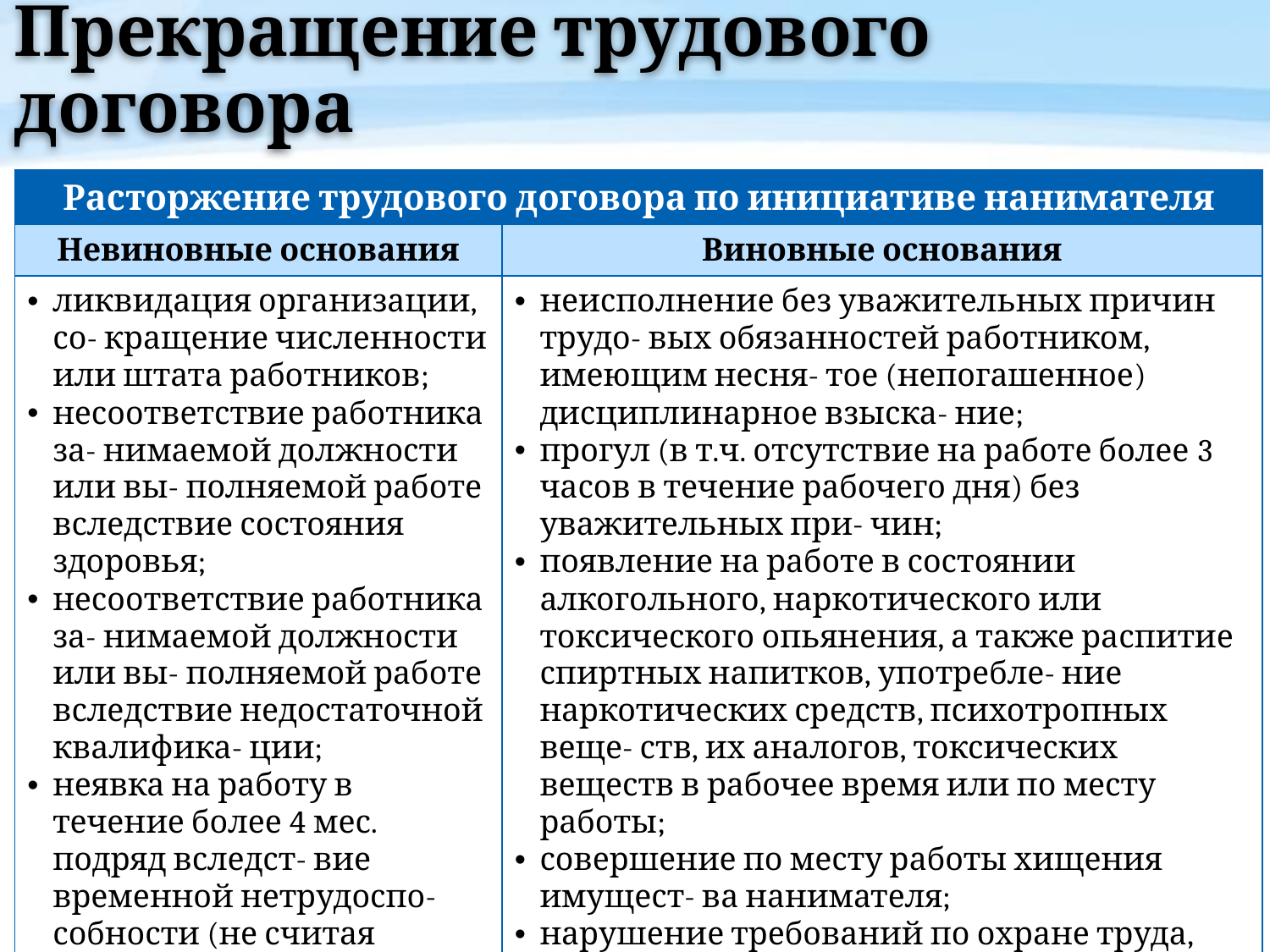

# Прекращение трудового договора
| Расторжение трудового договора по инициативе нанимателя |  |
| --- | --- |
| Невиновные основания | Виновные основания |
| ликвидация организации, со- кращение численности или штата работников; несоответствие работника за- нимаемой должности или вы- полняемой работе вследствие состояния здоровья; несоответствие работника за- нимаемой должности или вы- полняемой работе вследствие недостаточной квалифика- ции; неявка на работу в течение более 4 мес. подряд вследст- вие временной нетрудоспо- собности (не считая отпуска по беременности и родам) | неисполнение без уважительных причин трудо- вых обязанностей работником, имеющим несня- тое (непогашенное) дисциплинарное взыска- ние; прогул (в т.ч. отсутствие на работе более 3 часов в течение рабочего дня) без уважительных при- чин; появление на работе в состоянии алкогольного, наркотического или токсического опьянения, а также распитие спиртных напитков, употребле- ние наркотических средств, психотропных веще- ств, их аналогов, токсических веществ в рабочее время или по месту работы; совершение по месту работы хищения имущест- ва нанимателя; нарушение требований по охране труда, повлек- шее увечье или смерть других работников, и др. |